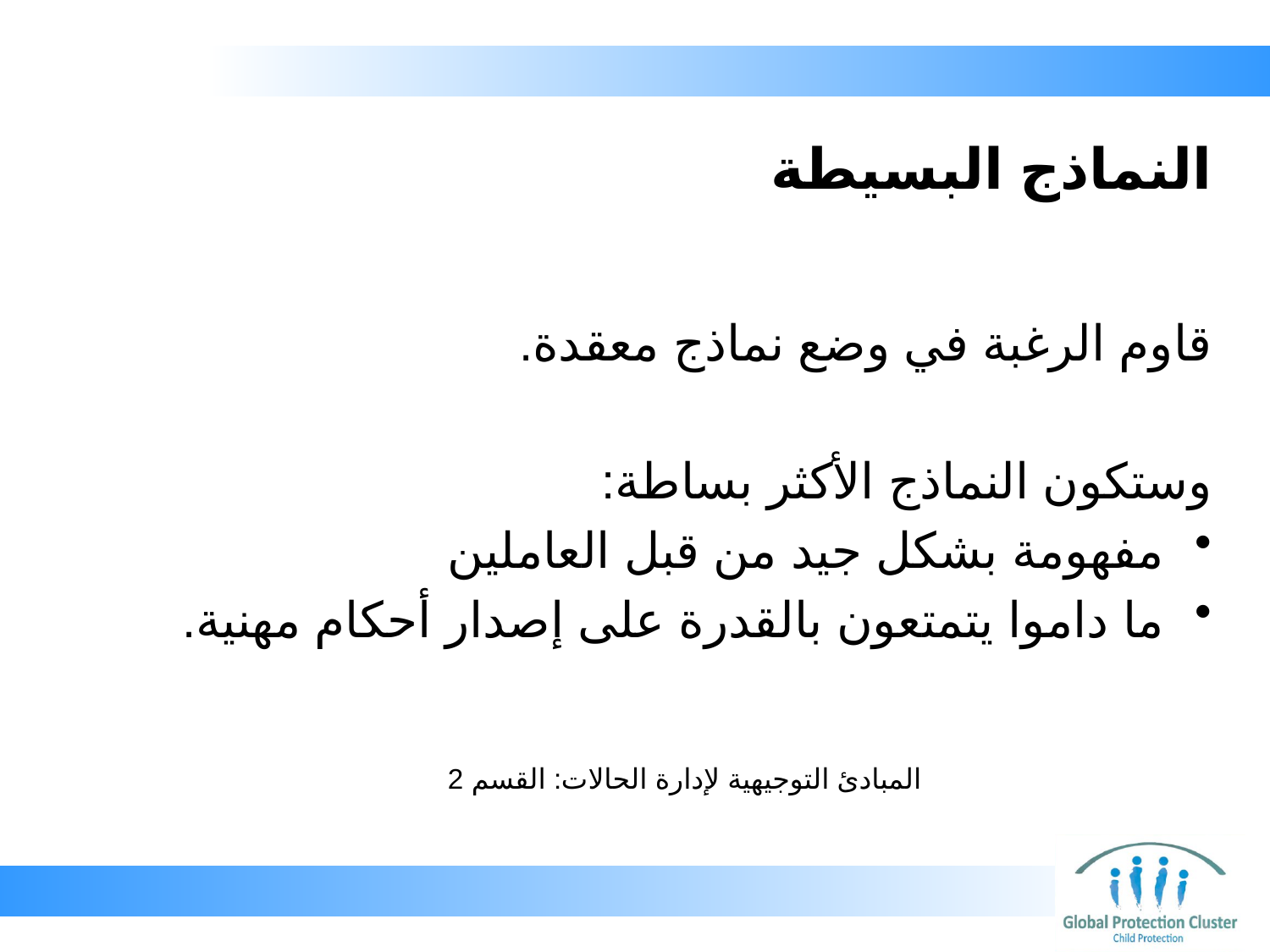

# النماذج البسيطة

قاوم الرغبة في وضع نماذج معقدة.

وستكون النماذج الأكثر بساطة:
مفهومة بشكل جيد من قبل العاملين
ما داموا يتمتعون بالقدرة على إصدار أحكام مهنية.

المبادئ التوجيهية لإدارة الحالات: القسم 2